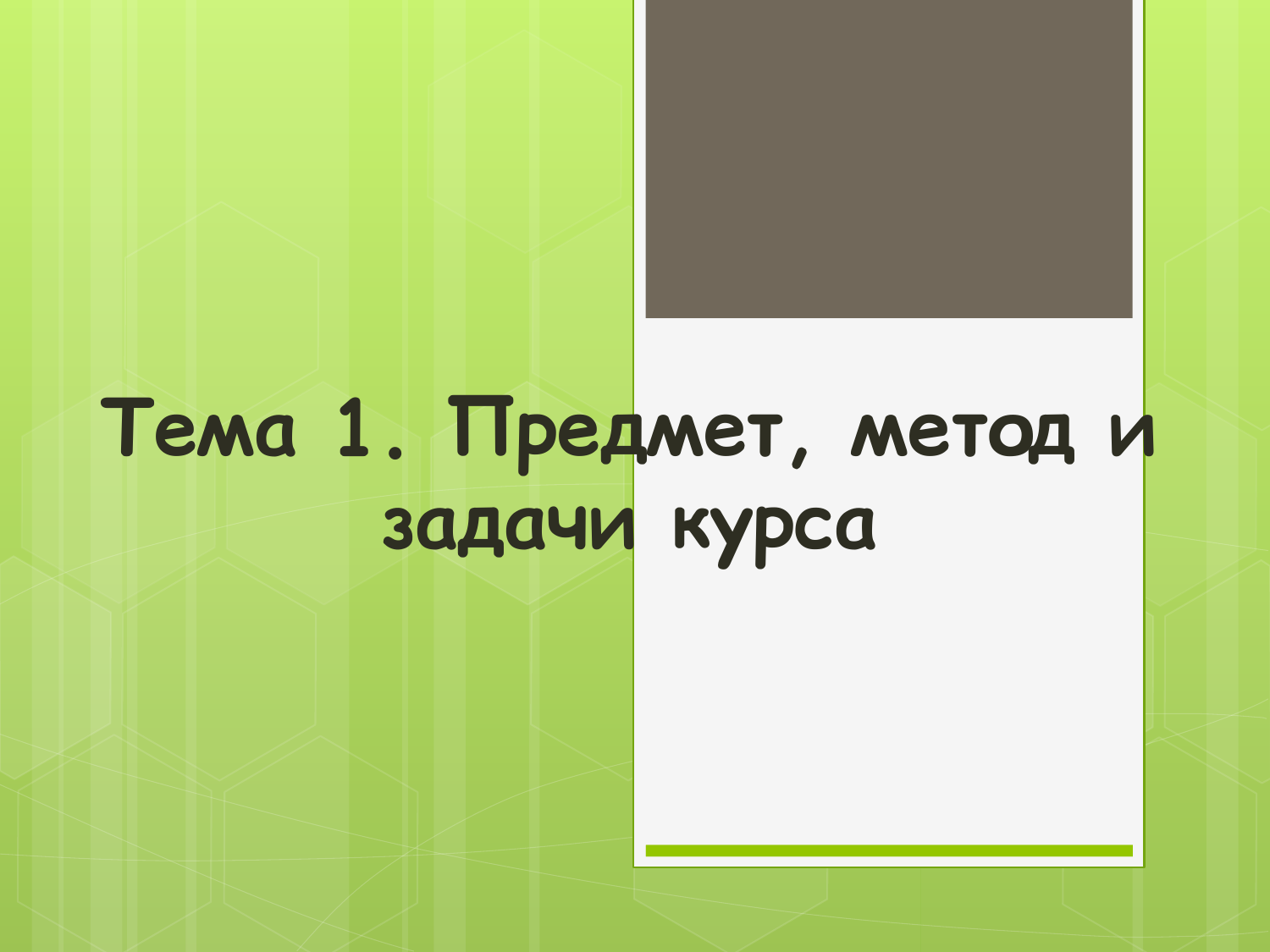

# Тема 1. Предмет, метод и задачи курса